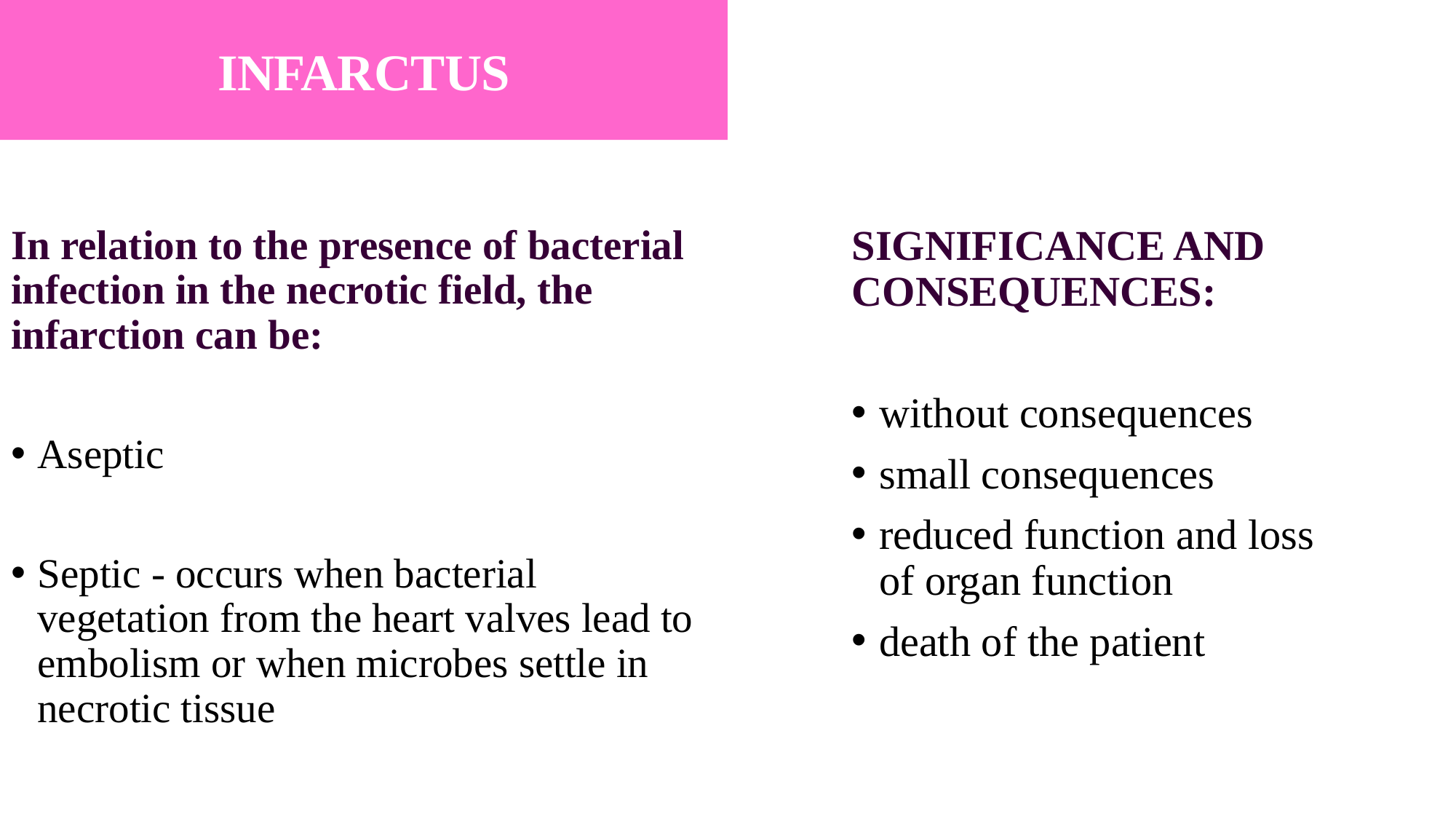

INFARCTUS
In relation to the presence of bacterial infection in the necrotic field, the infarction can be:

Aseptic

Septic - occurs when bacterial vegetation from the heart valves lead to embolism or when microbes settle in necrotic tissue
SIGNIFICANCE AND CONSEQUENCES:

without consequences
small consequences
reduced function and loss of organ function
death of the patient